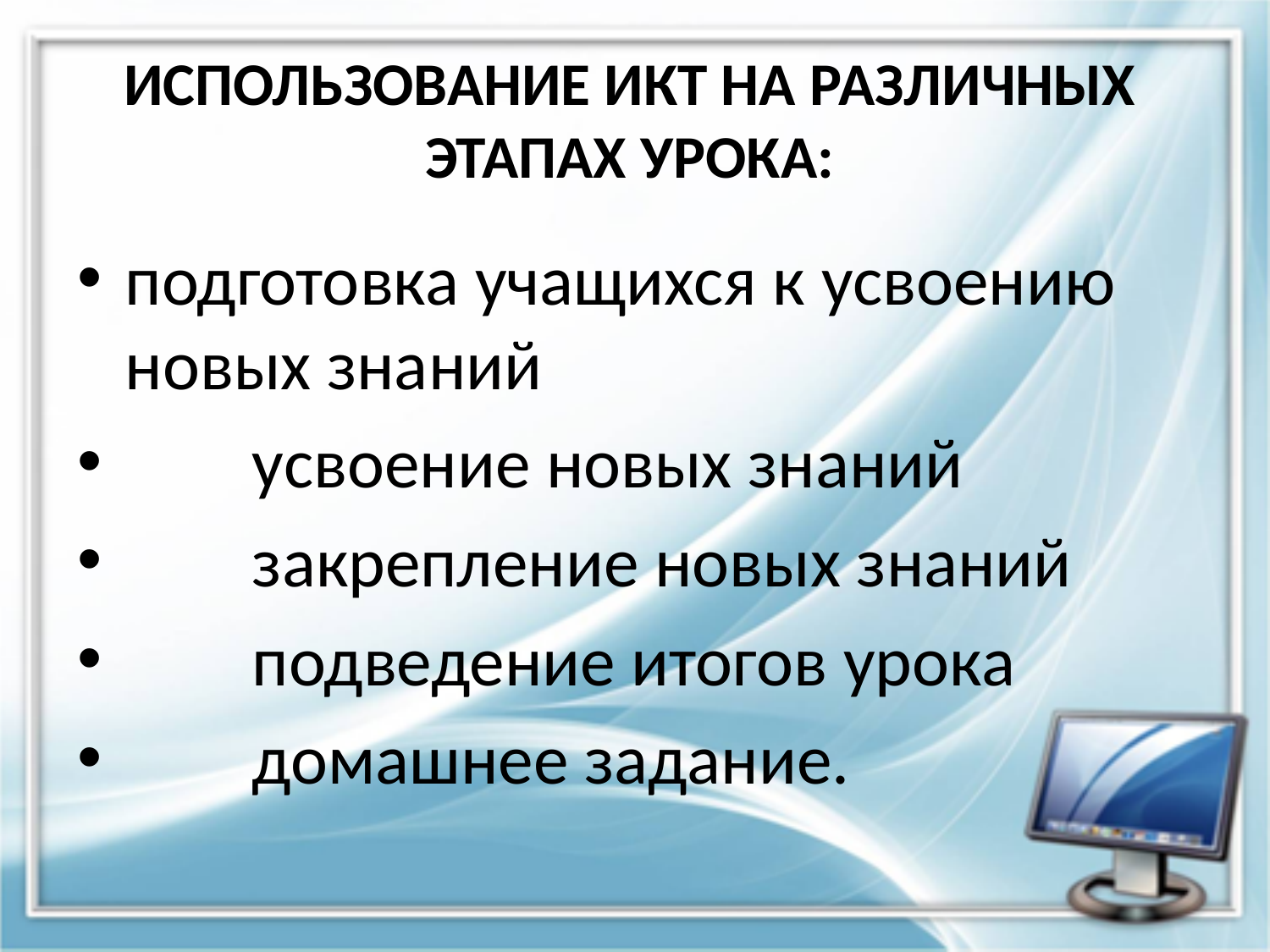

ИСПОЛЬЗОВАНИЕ ИКТ НА РАЗЛИЧНЫХ ЭТАПАХ УРОКА:
подготовка учащихся к усвоению новых знаний
        усвоение новых знаний
        закрепление новых знаний
        подведение итогов урока
        домашнее задание.